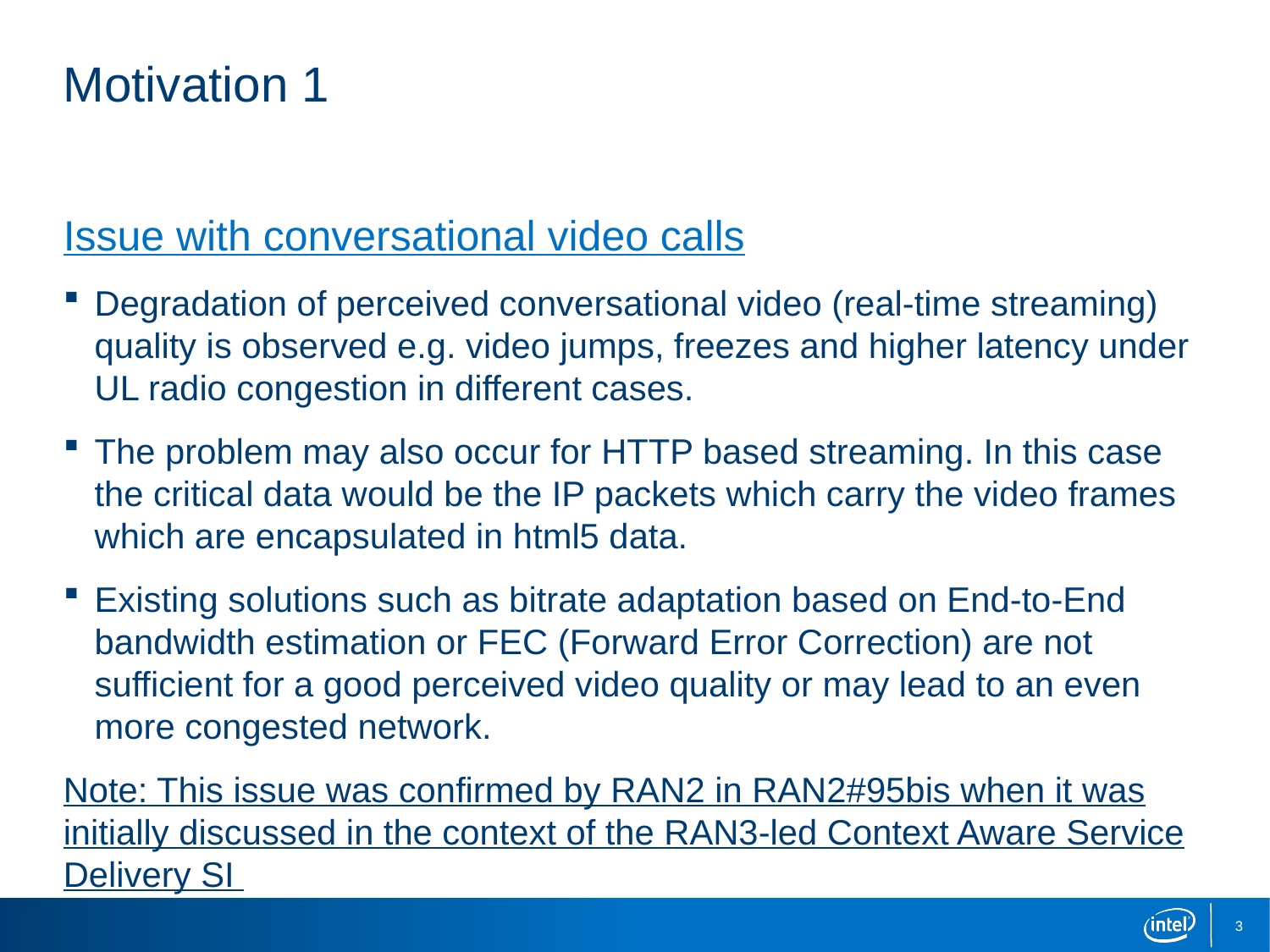

# Motivation 1
Issue with conversational video calls
Degradation of perceived conversational video (real-time streaming) quality is observed e.g. video jumps, freezes and higher latency under UL radio congestion in different cases.
The problem may also occur for HTTP based streaming. In this case the critical data would be the IP packets which carry the video frames which are encapsulated in html5 data.
Existing solutions such as bitrate adaptation based on End-to-End bandwidth estimation or FEC (Forward Error Correction) are not sufficient for a good perceived video quality or may lead to an even more congested network.
Note: This issue was confirmed by RAN2 in RAN2#95bis when it was initially discussed in the context of the RAN3-led Context Aware Service Delivery SI

3